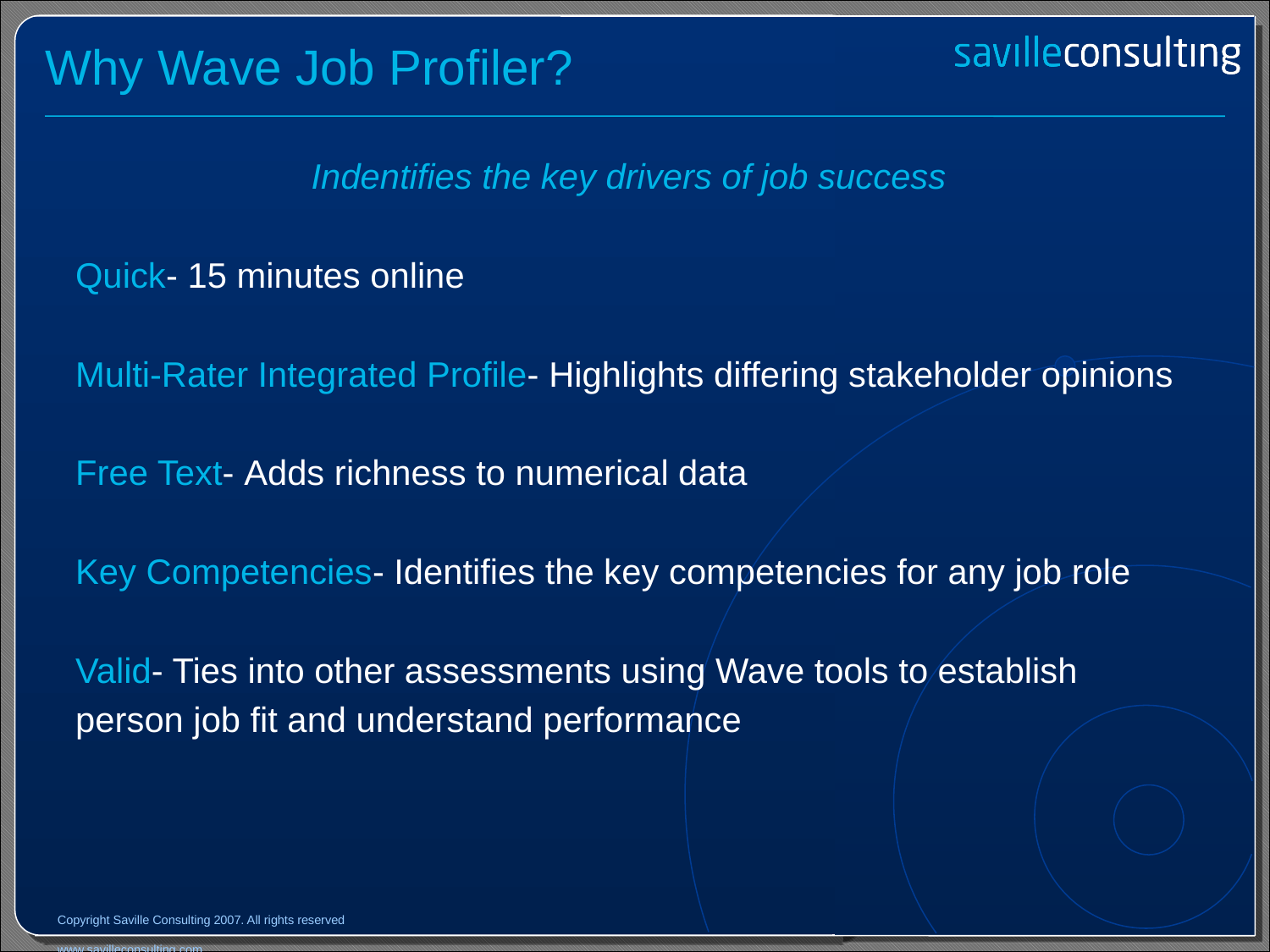

# Why Wave Job Profiler?
Indentifies the key drivers of job success

Quick- 15 minutes online

Multi-Rater Integrated Profile- Highlights differing stakeholder opinions

Free Text- Adds richness to numerical data

Key Competencies- Identifies the key competencies for any job role

Valid- Ties into other assessments using Wave tools to establish
person job fit and understand performance